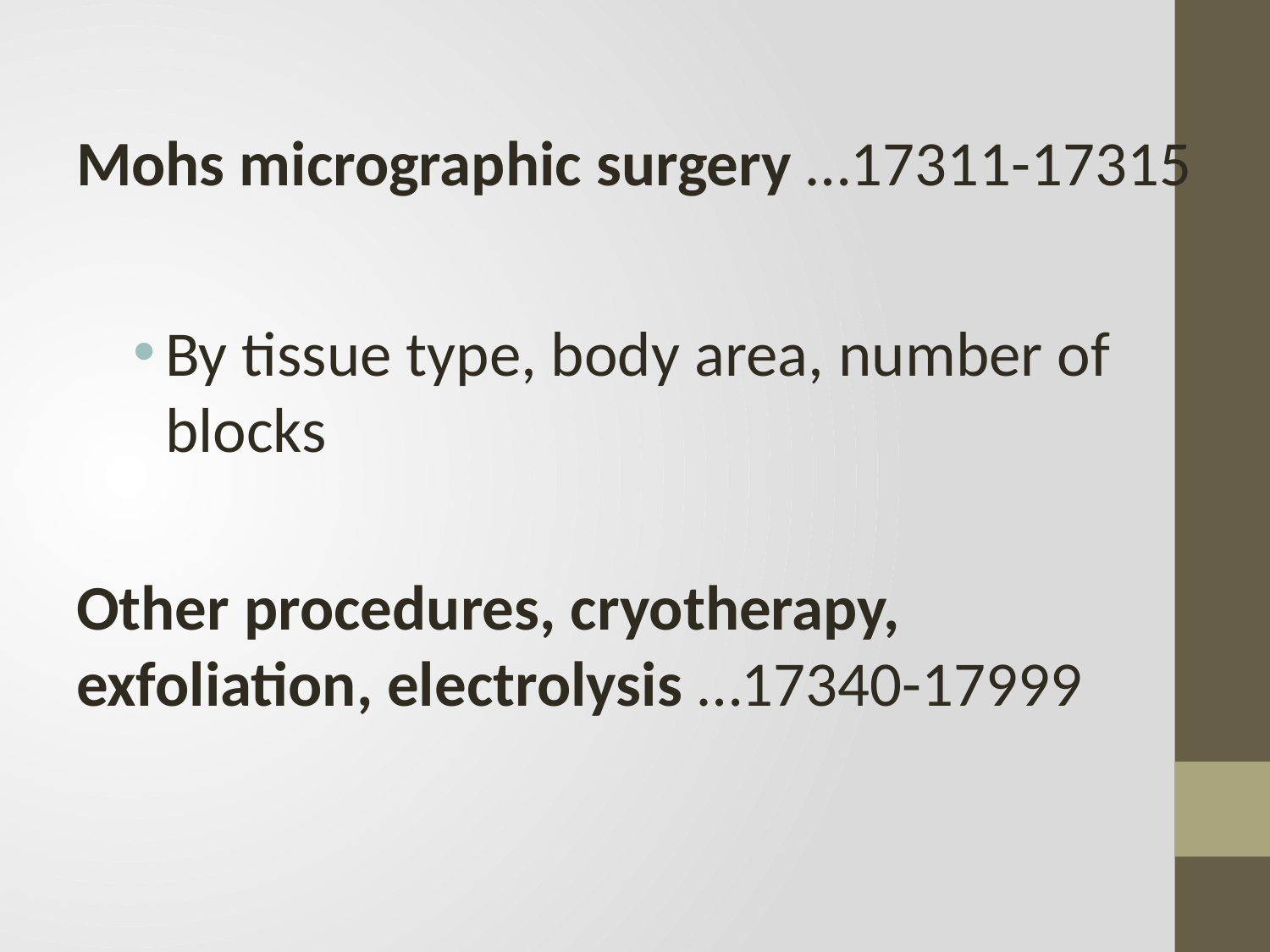

Mohs micrographic surgery …17311-17315

By tissue type, body area, number of blocks

Other procedures, cryotherapy, exfoliation, electrolysis …17340-17999